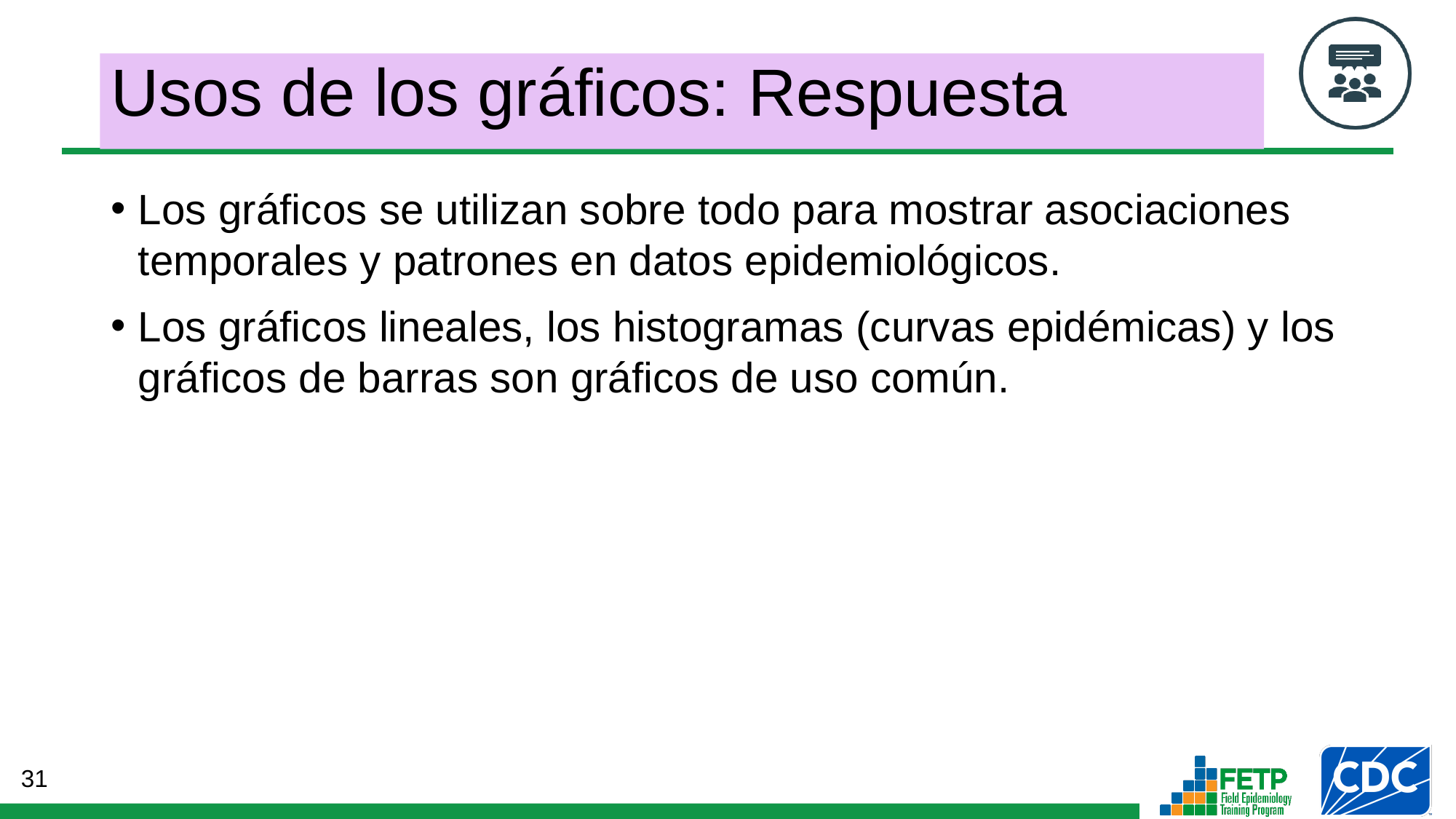

# Usos de los gráficos: Respuesta
Los gráficos se utilizan sobre todo para mostrar asociaciones temporales y patrones en datos epidemiológicos.
Los gráficos lineales, los histogramas (curvas epidémicas) y los gráficos de barras son gráficos de uso común.